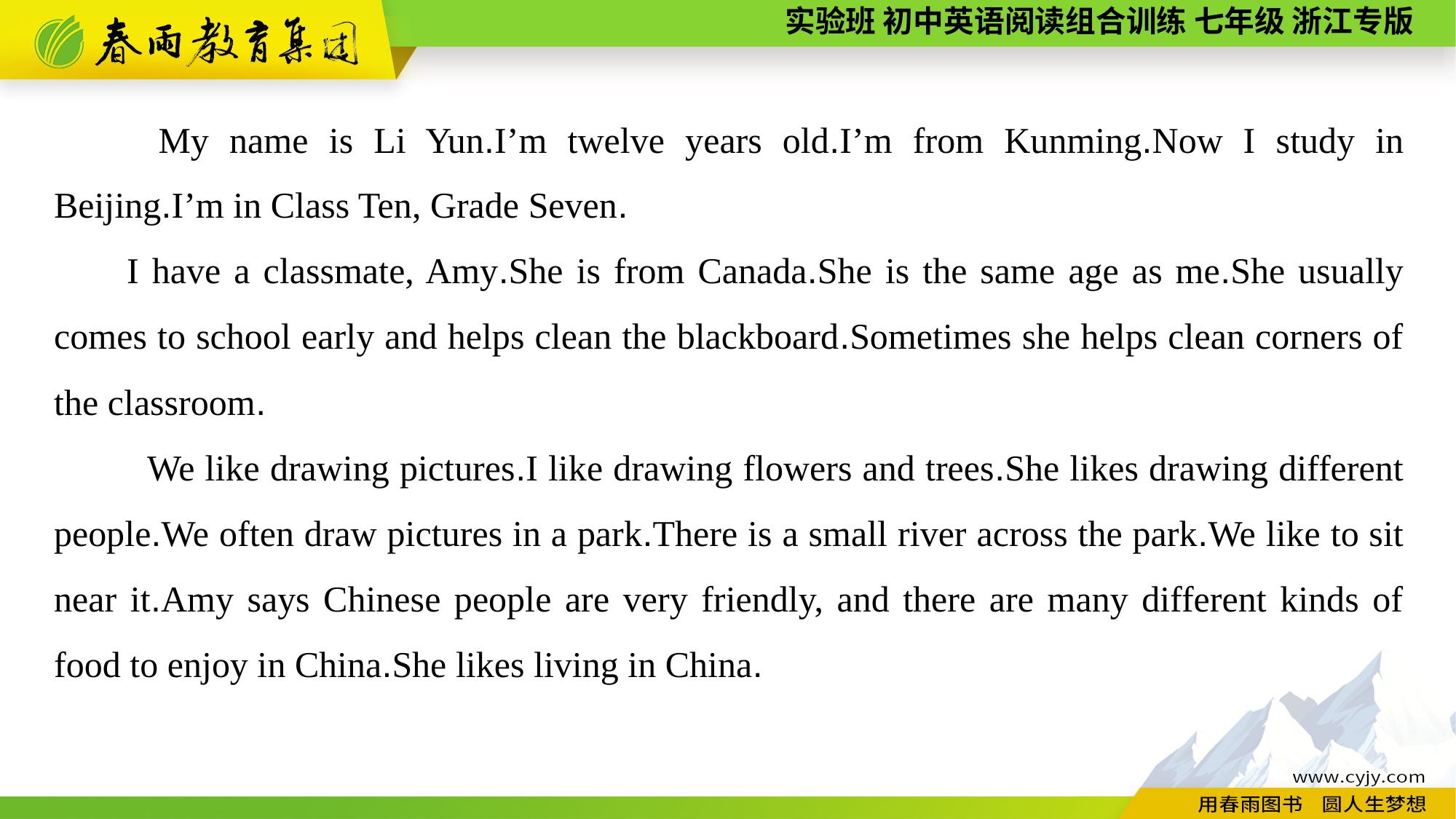

My name is Li Yun.I’m twelve years old.I’m from Kunming.Now I study in Beijing.I’m in Class Ten, Grade Seven.
I have a classmate, Amy.She is from Canada.She is the same age as me.She usually comes to school early and helps clean the blackboard.Sometimes she helps clean corners of the classroom.
         We like drawing pictures.I like drawing flowers and trees.She likes drawing different people.We often draw pictures in a park.There is a small river across the park.We like to sit near it.Amy says Chinese people are very friendly, and there are many different kinds of food to enjoy in China.She likes living in China.